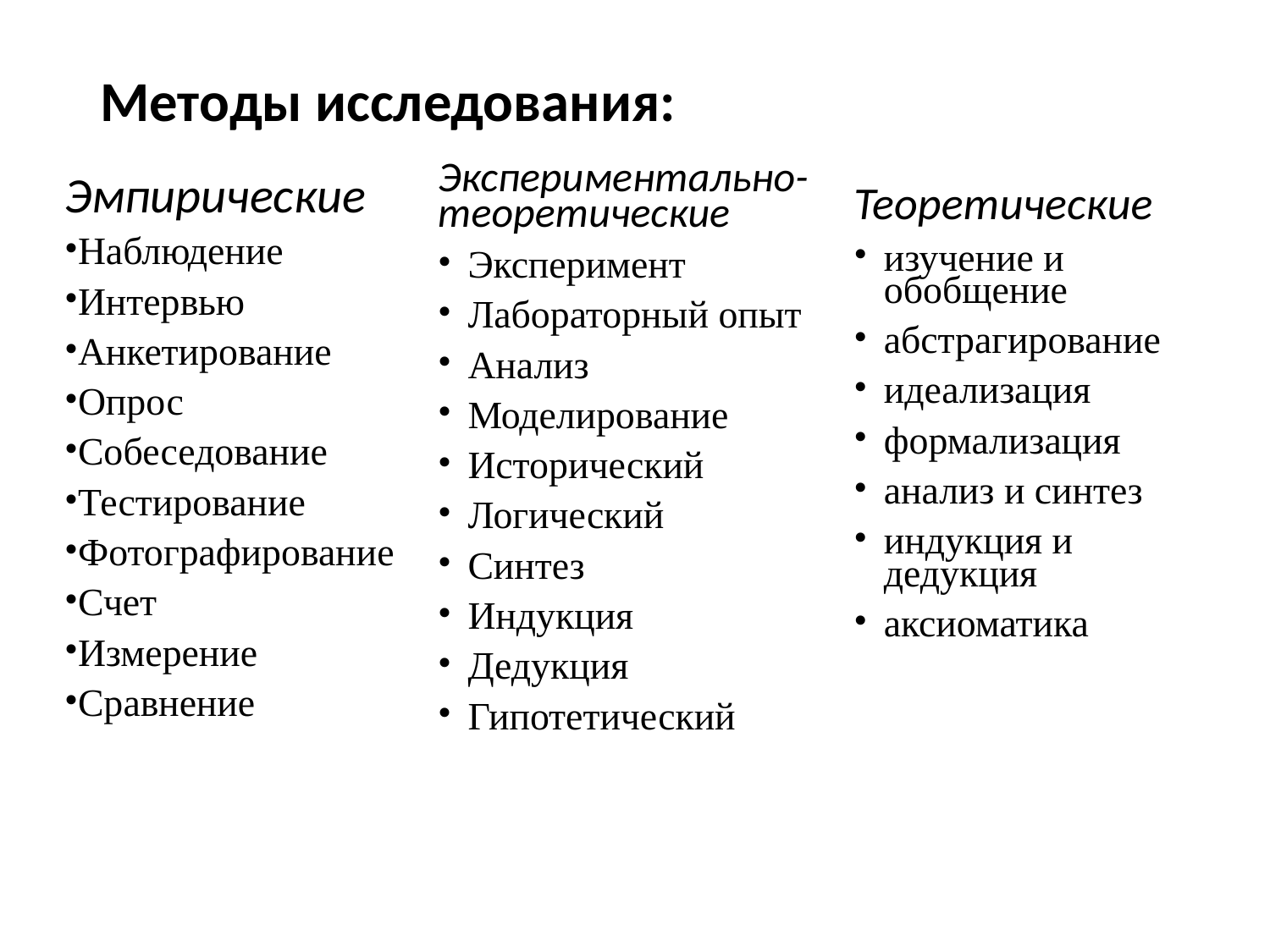

# Методы исследования:
Экспериментально-теоретические
Эксперимент
Лабораторный опыт
Анализ
Моделирование
Исторический
Логический
Синтез
Индукция
Дедукция
Гипотетический

Эмпирические
Наблюдение
Интервью
Анкетирование
Опрос
Собеседование
Тестирование
Фотографирование
Счет
Измерение
Сравнение

Теоретические
изучение и обобщение
абстрагирование
идеализация
формализация
анализ и синтез
индукция и дедукция
аксиоматика